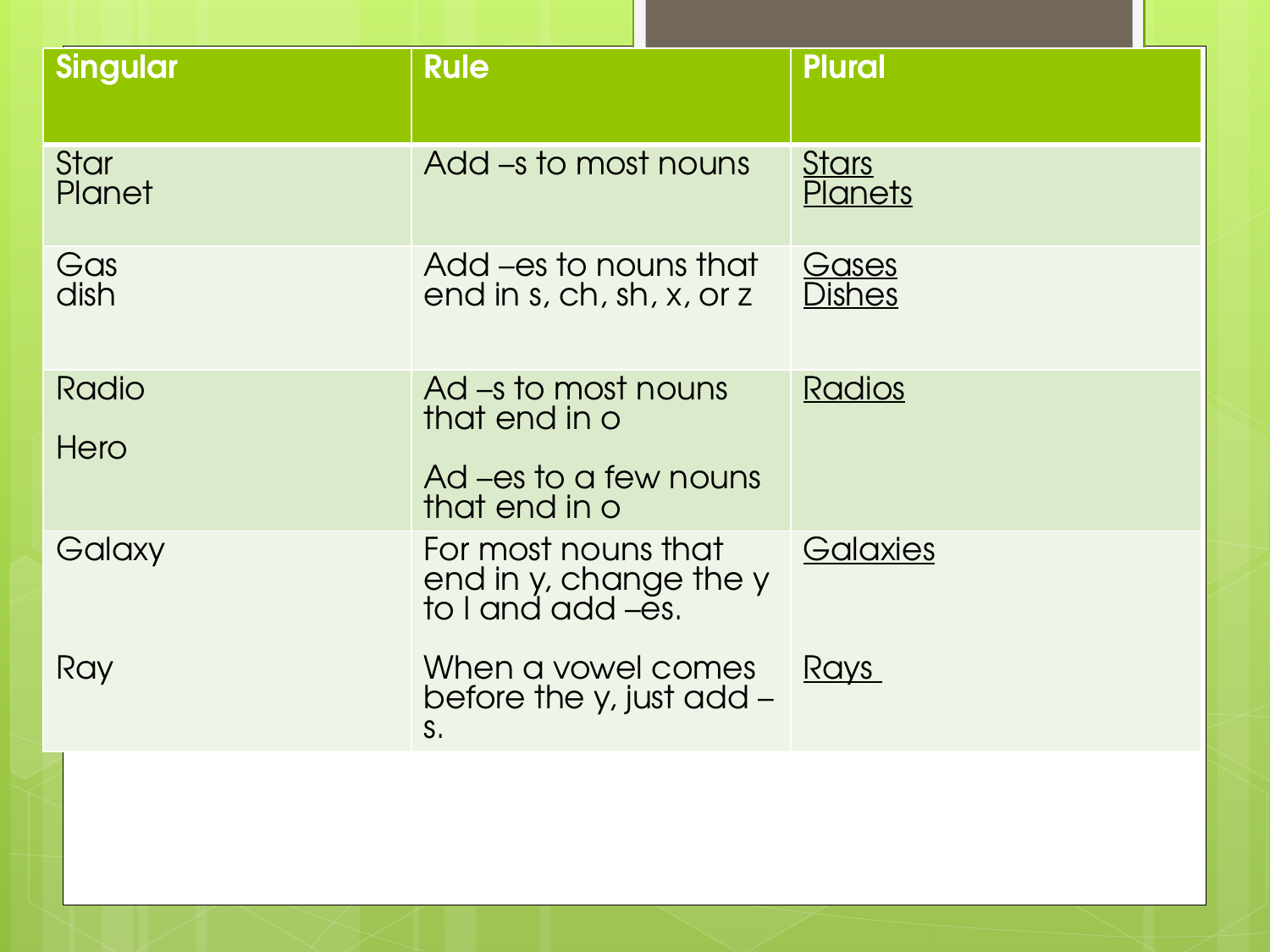

| Singular | Rule | Plural |
| --- | --- | --- |
| Star Planet | Add –s to most nouns | Stars Planets |
| Gas dish | Add –es to nouns that end in s, ch, sh, x, or z | Gases Dishes |
| Radio Hero | Ad –s to most nouns that end in o Ad –es to a few nouns that end in o | Radios |
| Galaxy Ray | For most nouns that end in y, change the y to I and add –es. When a vowel comes before the y, just add –s. | Galaxies Rays |